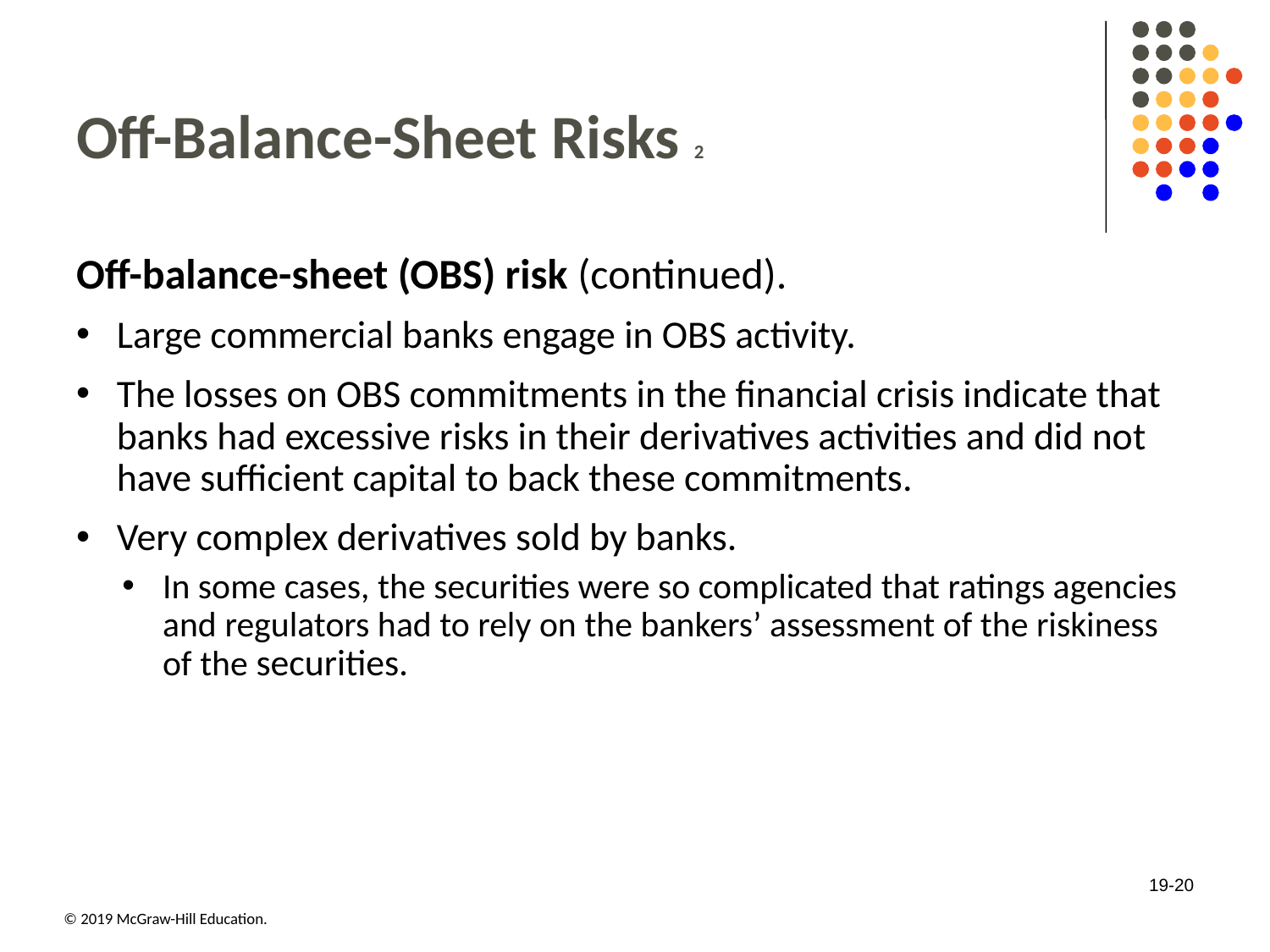

# Off-Balance-Sheet Risks 2
Off-balance-sheet (OBS) risk (continued).
Large commercial banks engage in OBS activity.
The losses on OBS commitments in the financial crisis indicate that banks had excessive risks in their derivatives activities and did not have sufficient capital to back these commitments.
Very complex derivatives sold by banks.
In some cases, the securities were so complicated that ratings agencies and regulators had to rely on the bankers’ assessment of the riskiness of the securities.
19-20